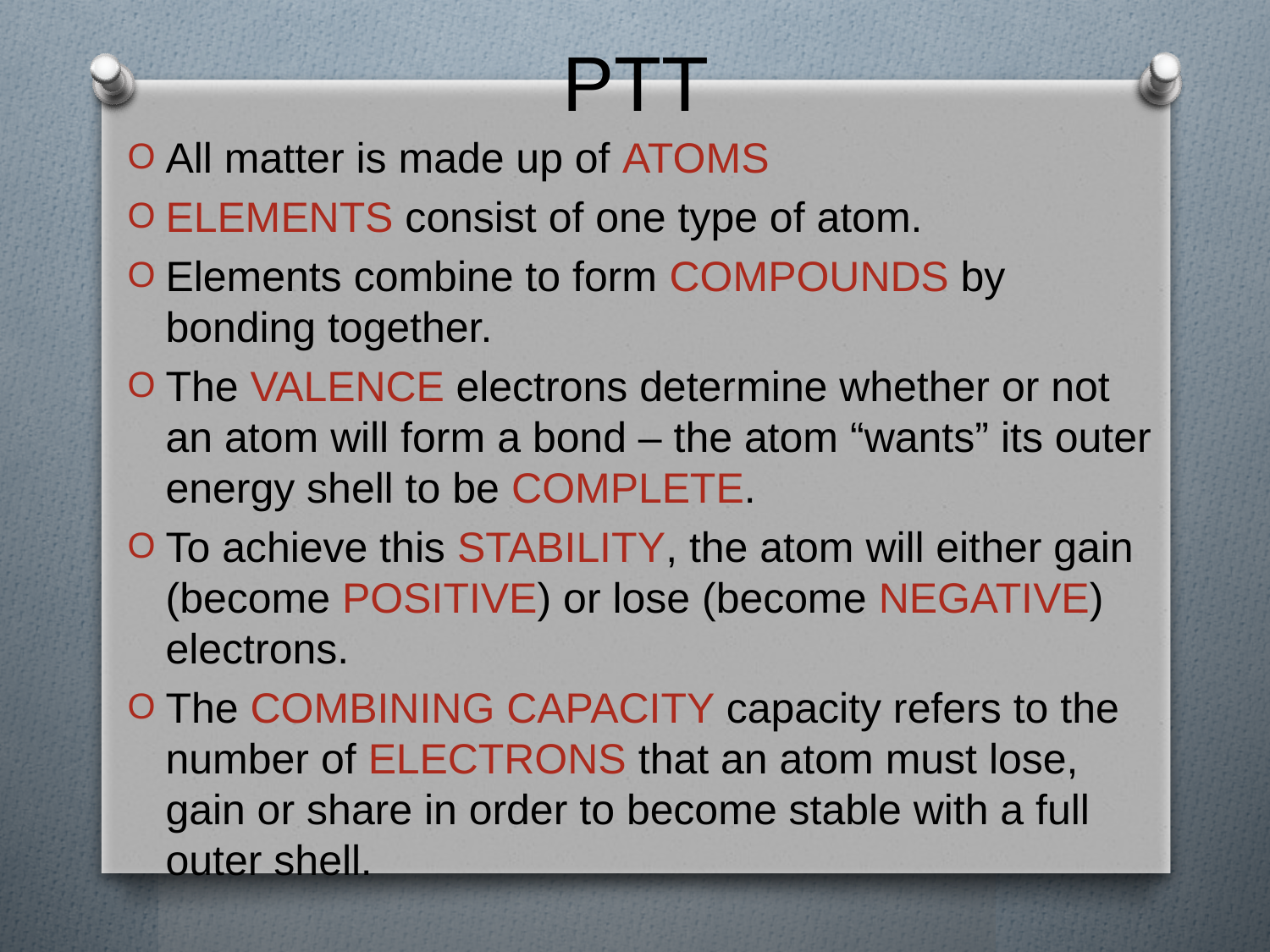

# PTT
All matter is made up of ATOMS
ELEMENTS consist of one type of atom.
Elements combine to form COMPOUNDS by bonding together.
The VALENCE electrons determine whether or not an atom will form a bond – the atom “wants” its outer energy shell to be COMPLETE.
To achieve this STABILITY, the atom will either gain (become POSITIVE) or lose (become NEGATIVE) electrons.
The COMBINING CAPACITY capacity refers to the number of ELECTRONS that an atom must lose, gain or share in order to become stable with a full outer shell.